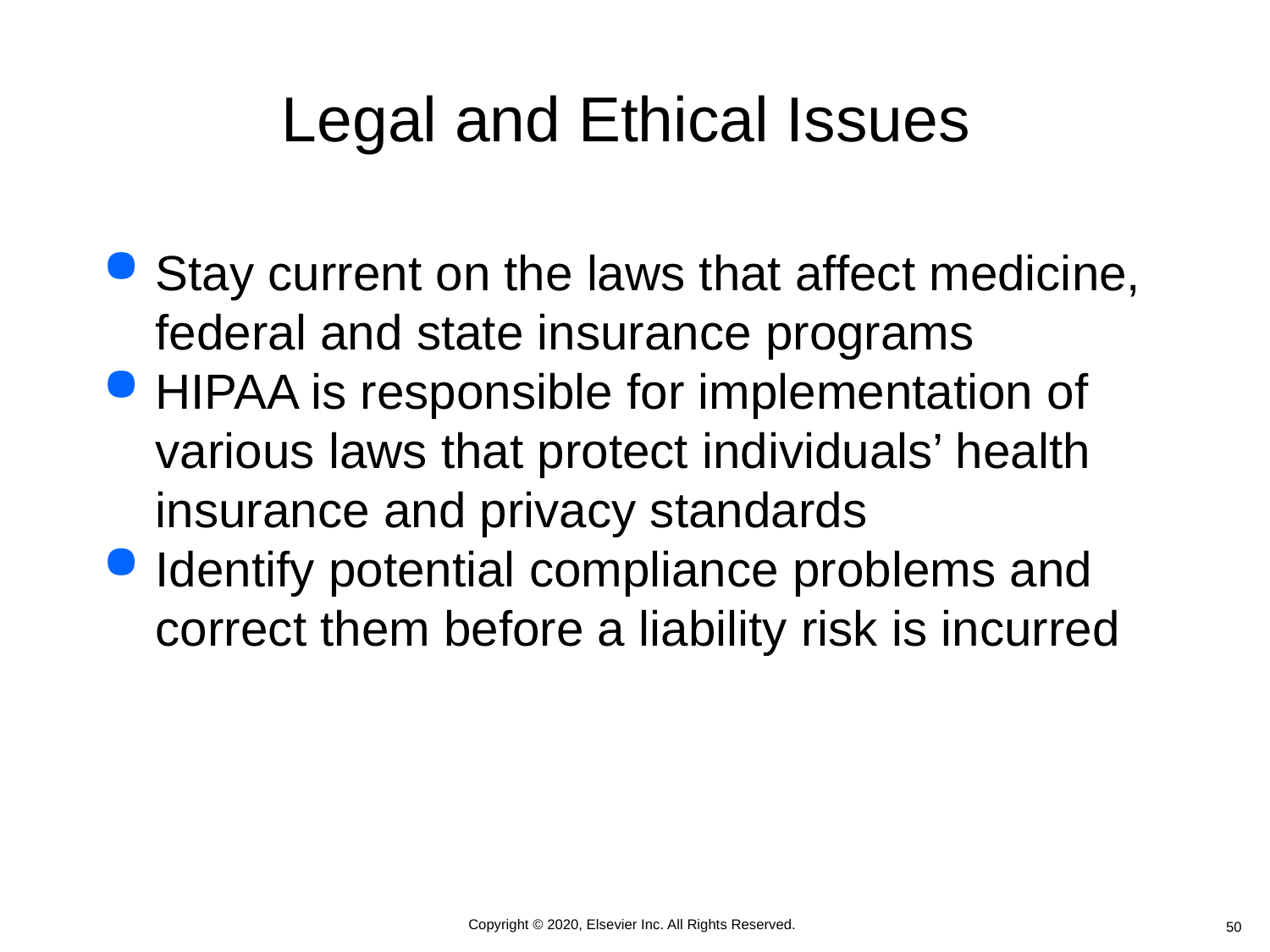

# Legal and Ethical Issues
Stay current on the laws that affect medicine, federal and state insurance programs
HIPAA is responsible for implementation of various laws that protect individuals’ health insurance and privacy standards
Identify potential compliance problems and correct them before a liability risk is incurred